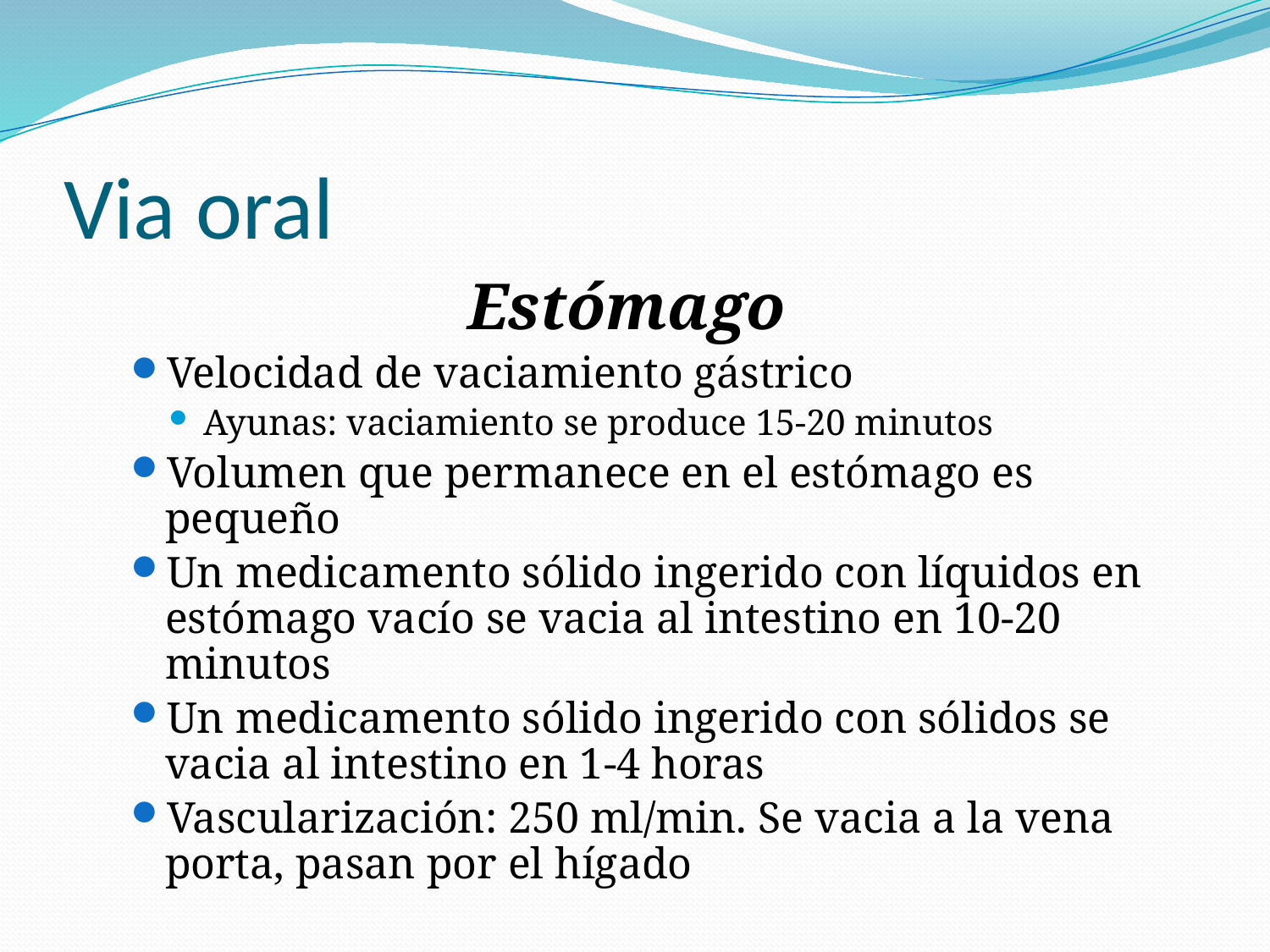

# Via oral
Estómago
Velocidad de vaciamiento gástrico
Ayunas: vaciamiento se produce 15-20 minutos
Volumen que permanece en el estómago es pequeño
Un medicamento sólido ingerido con líquidos en estómago vacío se vacia al intestino en 10-20 minutos
Un medicamento sólido ingerido con sólidos se vacia al intestino en 1-4 horas
Vascularización: 250 ml/min. Se vacia a la vena porta, pasan por el hígado